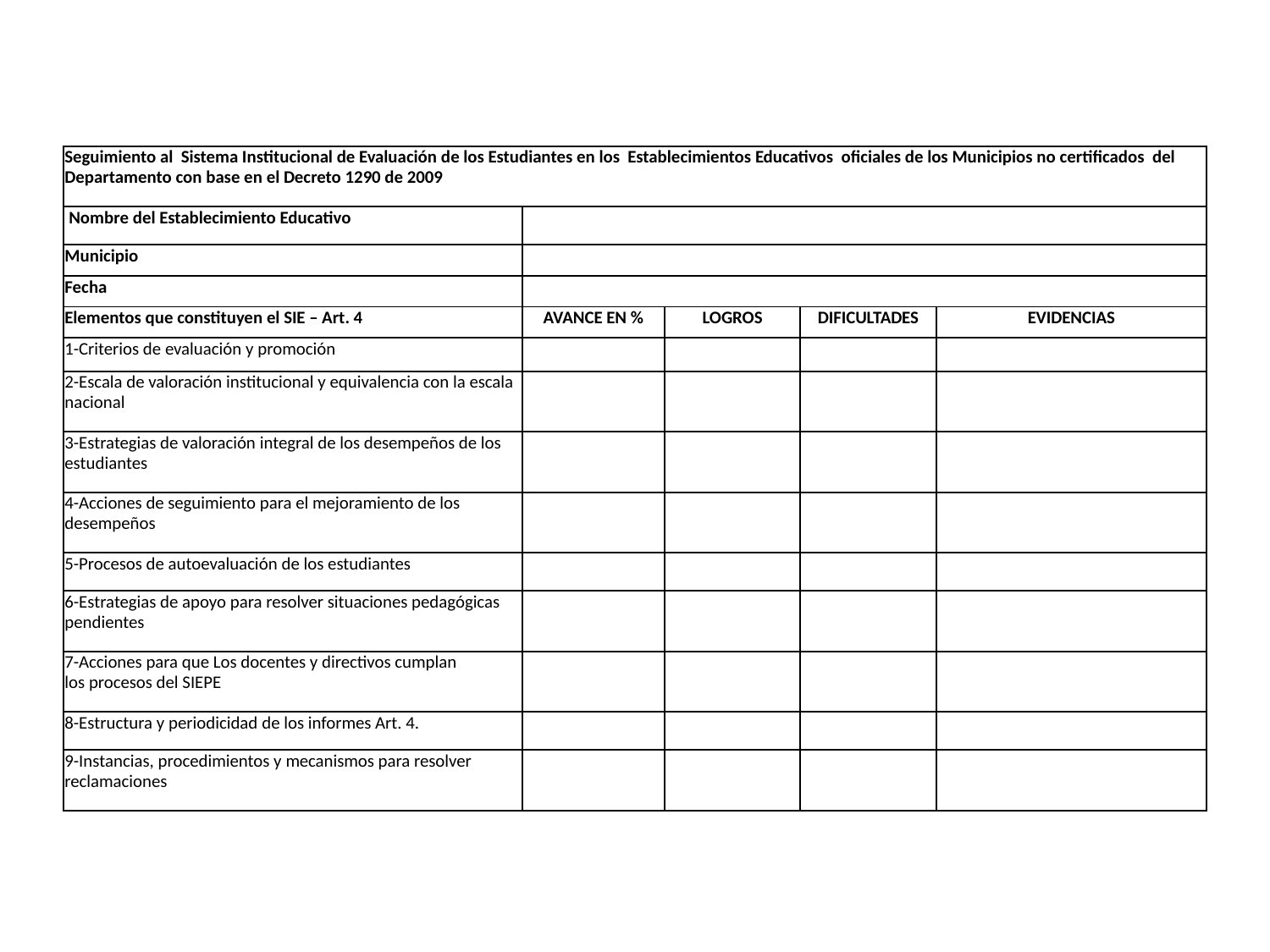

| Seguimiento al Sistema Institucional de Evaluación de los Estudiantes en los Establecimientos Educativos oficiales de los Municipios no certificados del Departamento con base en el Decreto 1290 de 2009 |  |  |  |  |
| --- | --- | --- | --- | --- |
| Nombre del Establecimiento Educativo |  |  |  |  |
| Municipio |  |  |  |  |
| Fecha |  |  |  |  |
| Elementos que constituyen el SIE – Art. 4 | AVANCE EN % | LOGROS | DIFICULTADES | EVIDENCIAS |
| 1-Criterios de evaluación y promoción |  |  |  |  |
| 2-Escala de valoración institucional y equivalencia con la escala nacional |  |  |  |  |
| 3-Estrategias de valoración integral de los desempeños de los estudiantes |  |  |  |  |
| 4-Acciones de seguimiento para el mejoramiento de los desempeños |  |  |  |  |
| 5-Procesos de autoevaluación de los estudiantes |  |  |  |  |
| 6-Estrategias de apoyo para resolver situaciones pedagógicas pendientes |  |  |  |  |
| 7-Acciones para que Los docentes y directivos cumplan los procesos del SIEPE |  |  |  |  |
| 8-Estructura y periodicidad de los informes Art. 4. |  |  |  |  |
| 9-Instancias, procedimientos y mecanismos para resolver reclamaciones |  |  |  |  |